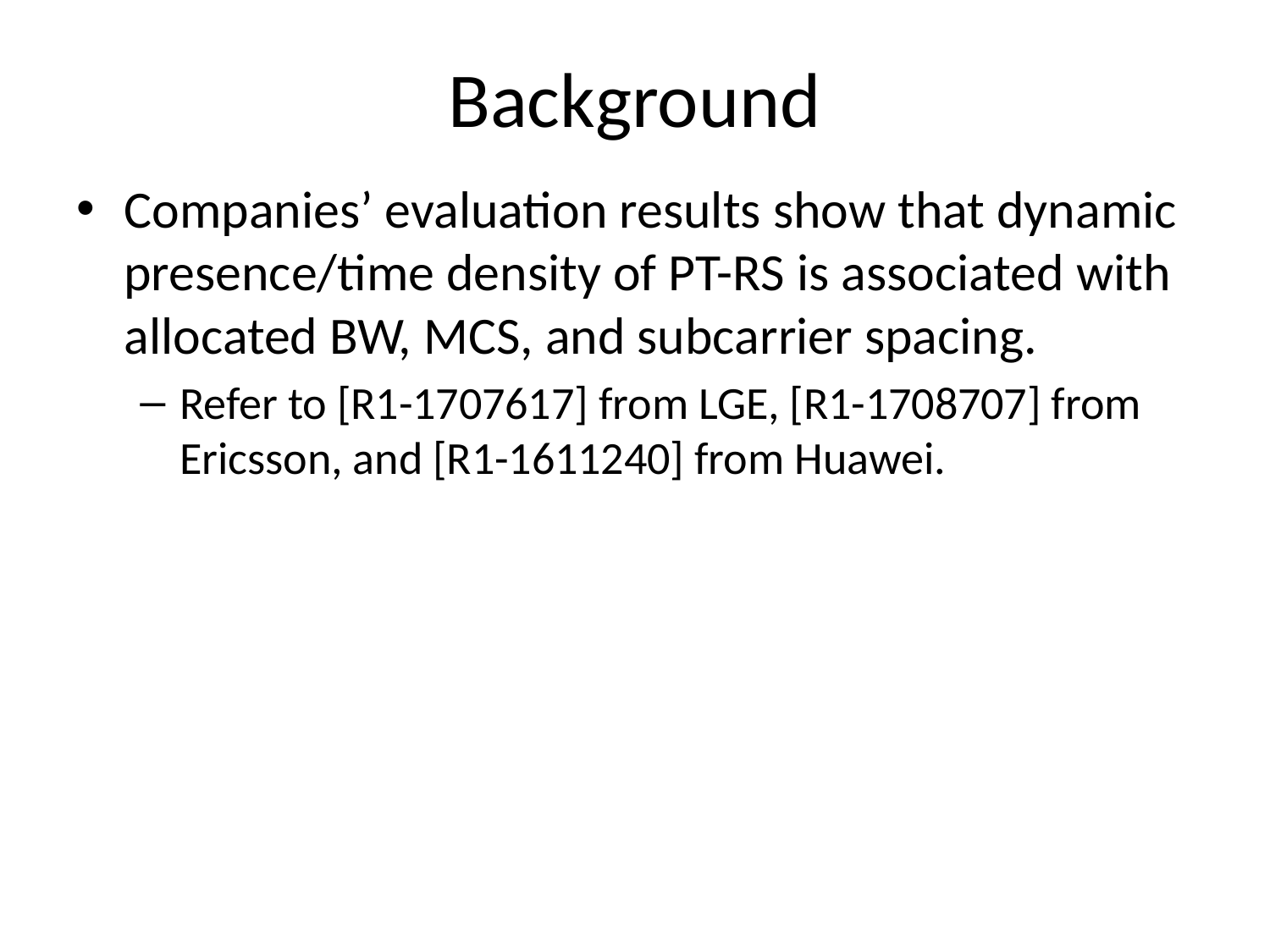

# Background
Companies’ evaluation results show that dynamic presence/time density of PT-RS is associated with allocated BW, MCS, and subcarrier spacing.
Refer to [R1-1707617] from LGE, [R1-1708707] from Ericsson, and [R1-1611240] from Huawei.